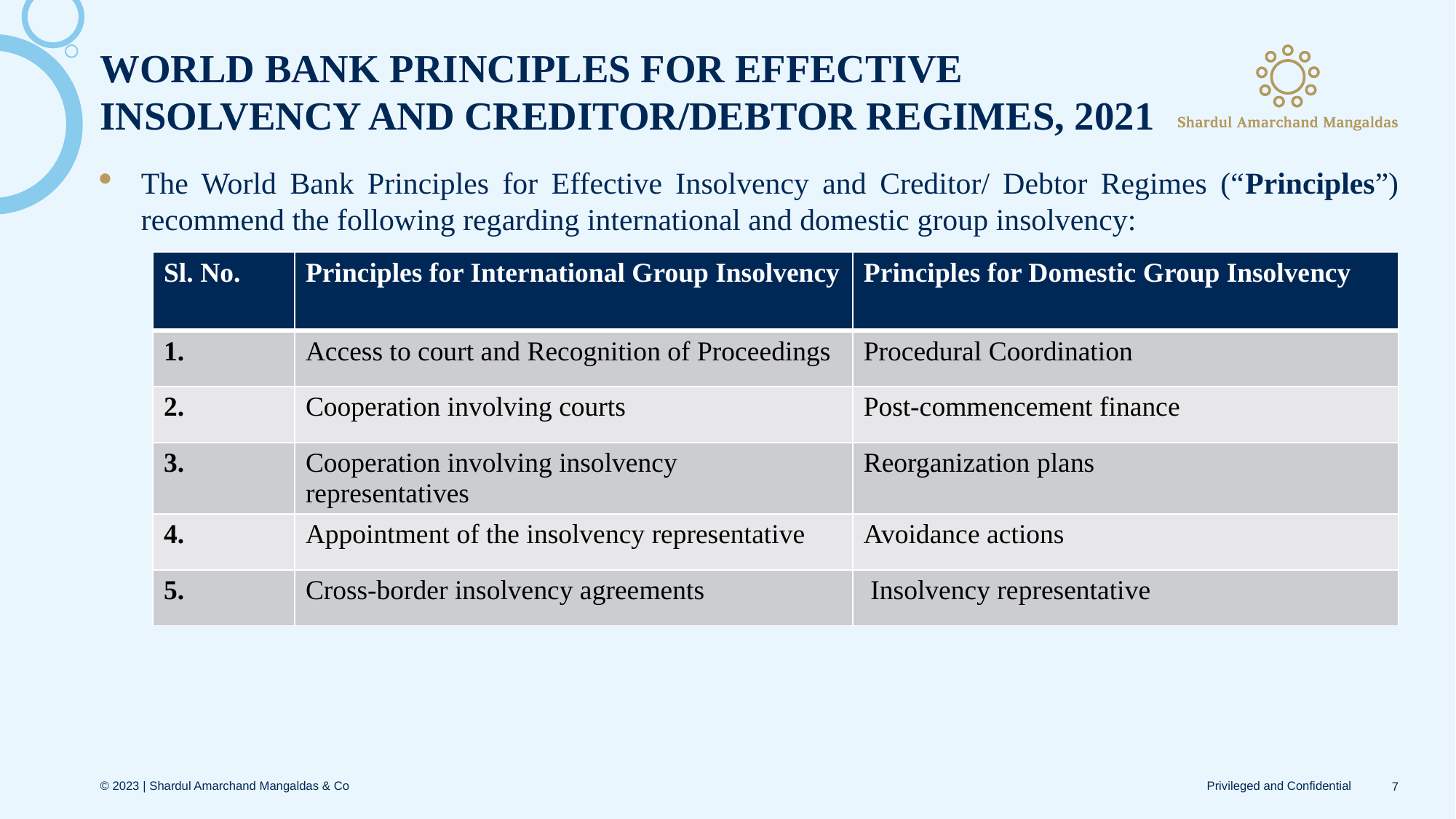

# WORLD BANK PRINCIPLES FOR EFFECTIVE INSOLVENCY AND CREDITOR/DEBTOR REGIMES, 2021
The World Bank Principles for Effective Insolvency and Creditor/ Debtor Regimes (“Principles”) recommend the following regarding international and domestic group insolvency:

| Sl. No. | Principles for International Group Insolvency | Principles for Domestic Group Insolvency |
| --- | --- | --- |
| 1. | Access to court and Recognition of Proceedings | Procedural Coordination |
| 2. | Cooperation involving courts | Post-commencement finance |
| 3. | Cooperation involving insolvency representatives | Reorganization plans |
| 4. | Appointment of the insolvency representative | Avoidance actions |
| 5. | Cross-border insolvency agreements | Insolvency representative |
7